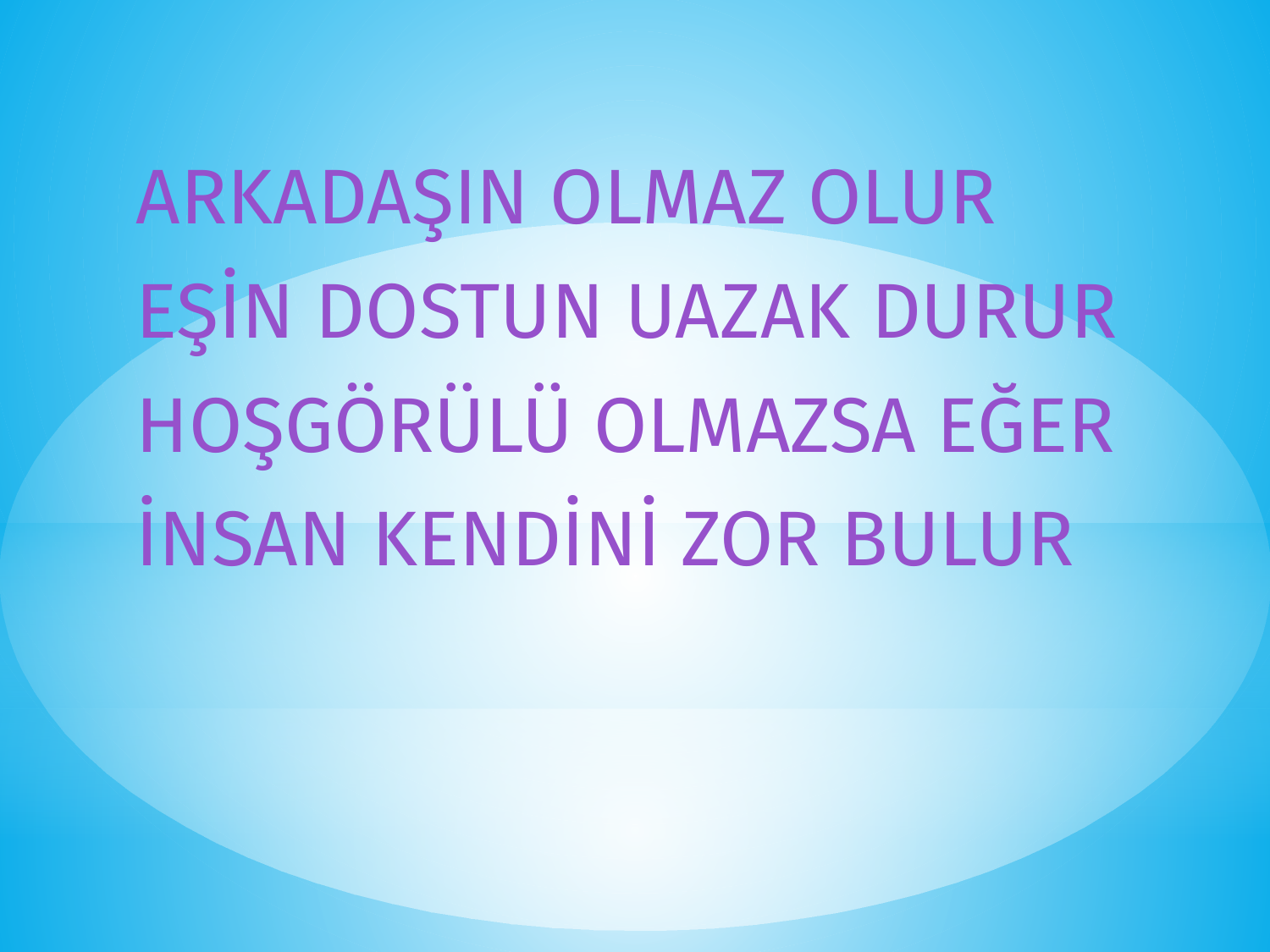

ARKADAŞIN OLMAZ OLUR
    EŞİN DOSTUN UAZAK DURUR
    HOŞGÖRÜLÜ OLMAZSA EĞER
    İNSAN KENDİNİ ZOR BULUR